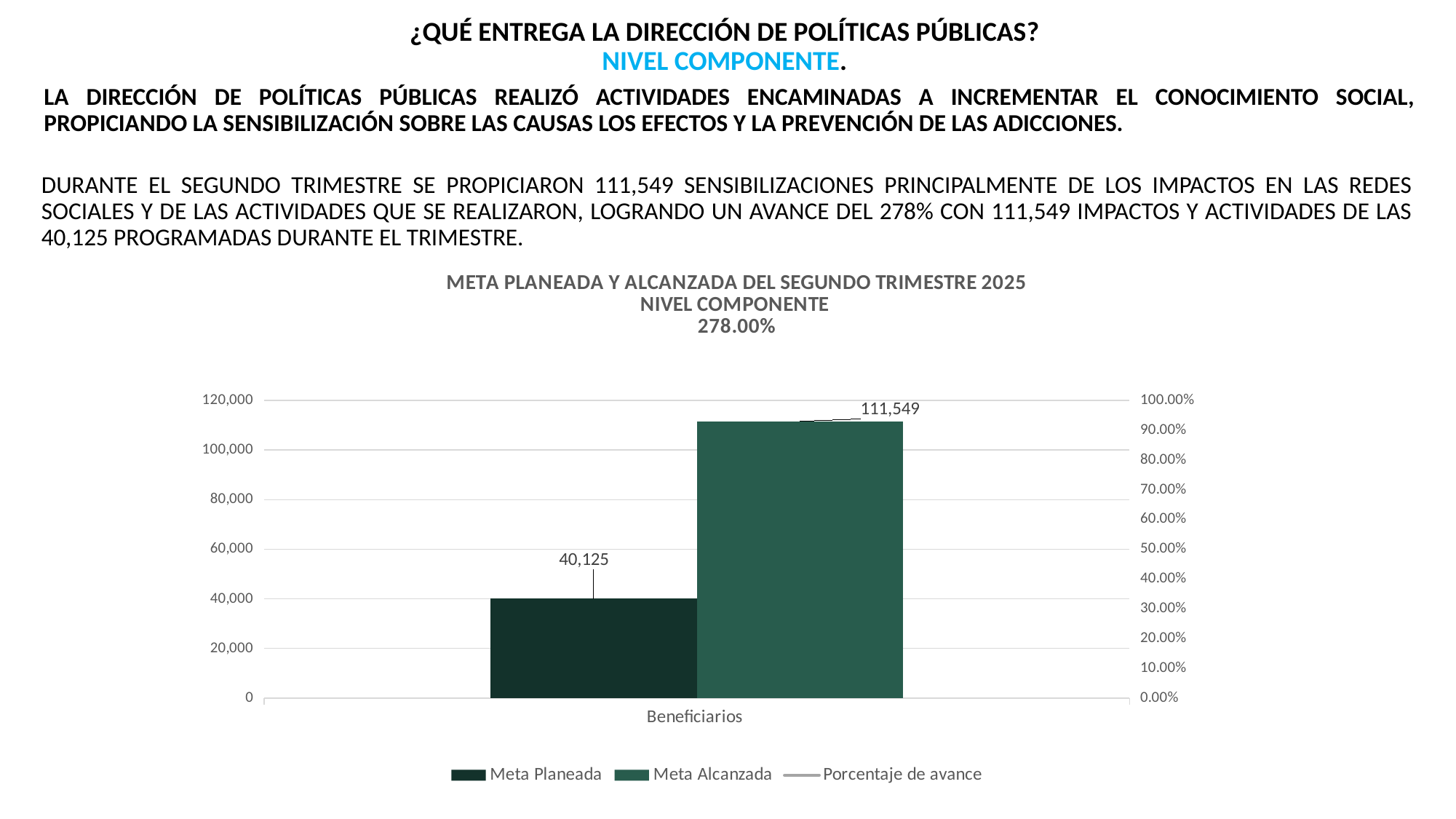

¿QUÉ ENTREGA LA DIRECCIÓN DE POLÍTICAS PÚBLICAS?  NIVEL COMPONENTE.
LA DIRECCIÓN DE POLÍTICAS PÚBLICAS REALIZÓ ACTIVIDADES ENCAMINADAS A INCREMENTAR EL CONOCIMIENTO SOCIAL, PROPICIANDO LA SENSIBILIZACIÓN SOBRE LAS CAUSAS LOS EFECTOS Y LA PREVENCIÓN DE LAS ADICCIONES.
DURANTE EL SEGUNDO TRIMESTRE SE PROPICIARON 111,549 SENSIBILIZACIONES PRINCIPALMENTE DE LOS IMPACTOS EN LAS REDES SOCIALES Y DE LAS ACTIVIDADES QUE SE REALIZARON, LOGRANDO UN AVANCE DEL 278% CON 111,549 IMPACTOS Y ACTIVIDADES DE LAS 40,125 PROGRAMADAS DURANTE EL TRIMESTRE.

### Chart: META PLANEADA Y ALCANZADA DEL SEGUNDO TRIMESTRE 2025
NIVEL COMPONENTE
278.00%

| Category | Meta Planeada | Meta Alcanzada |  |
|---|---|---|---|
| Beneficiarios  | 40125.0 | 111549.0 | 2.78003738317757 |